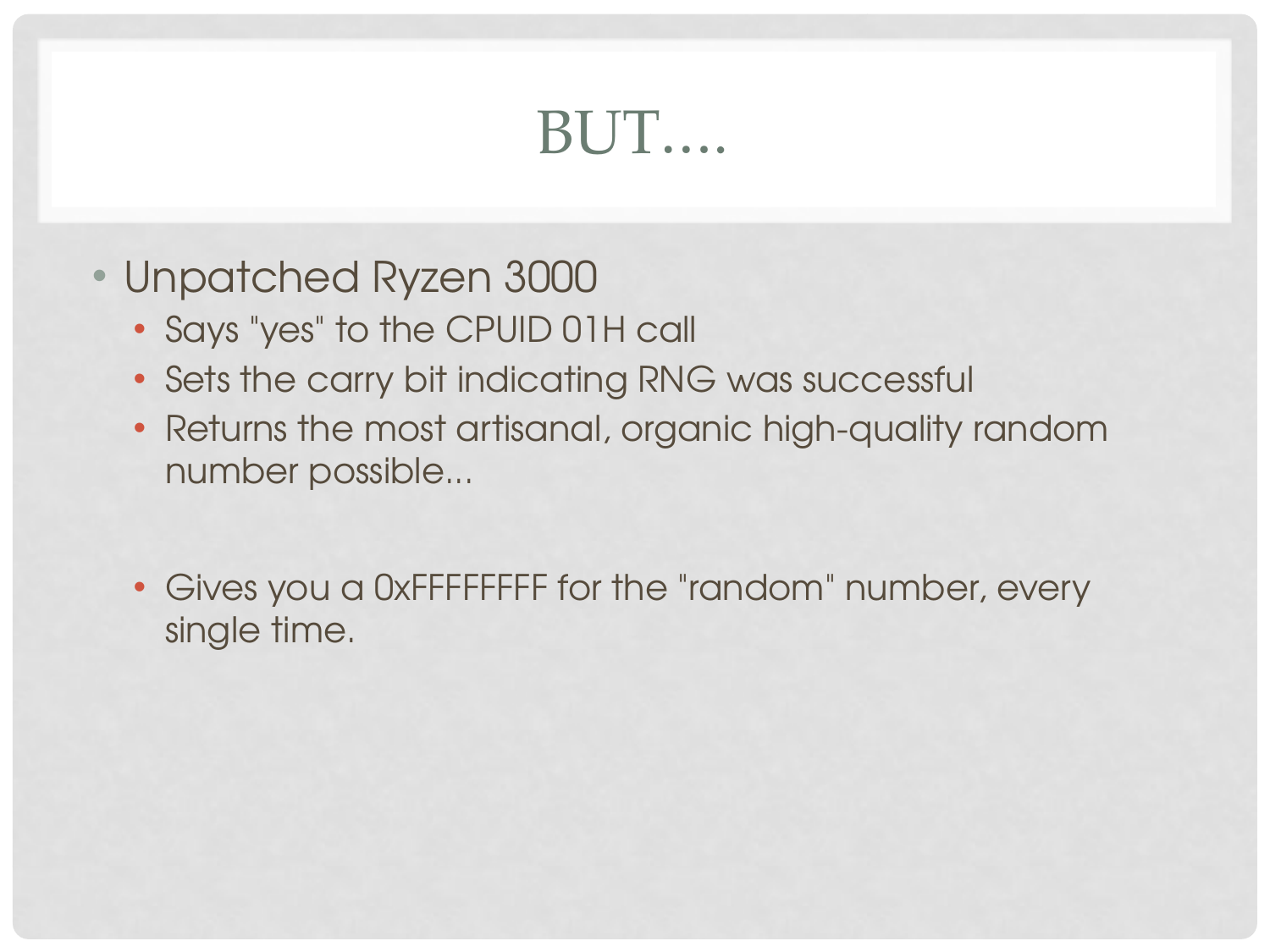

# But….
Unpatched Ryzen 3000
Says "yes" to the CPUID 01H call
Sets the carry bit indicating RNG was successful
Returns the most artisanal, organic high-quality random number possible...

Gives you a 0xFFFFFFFF for the "random" number, every single time.